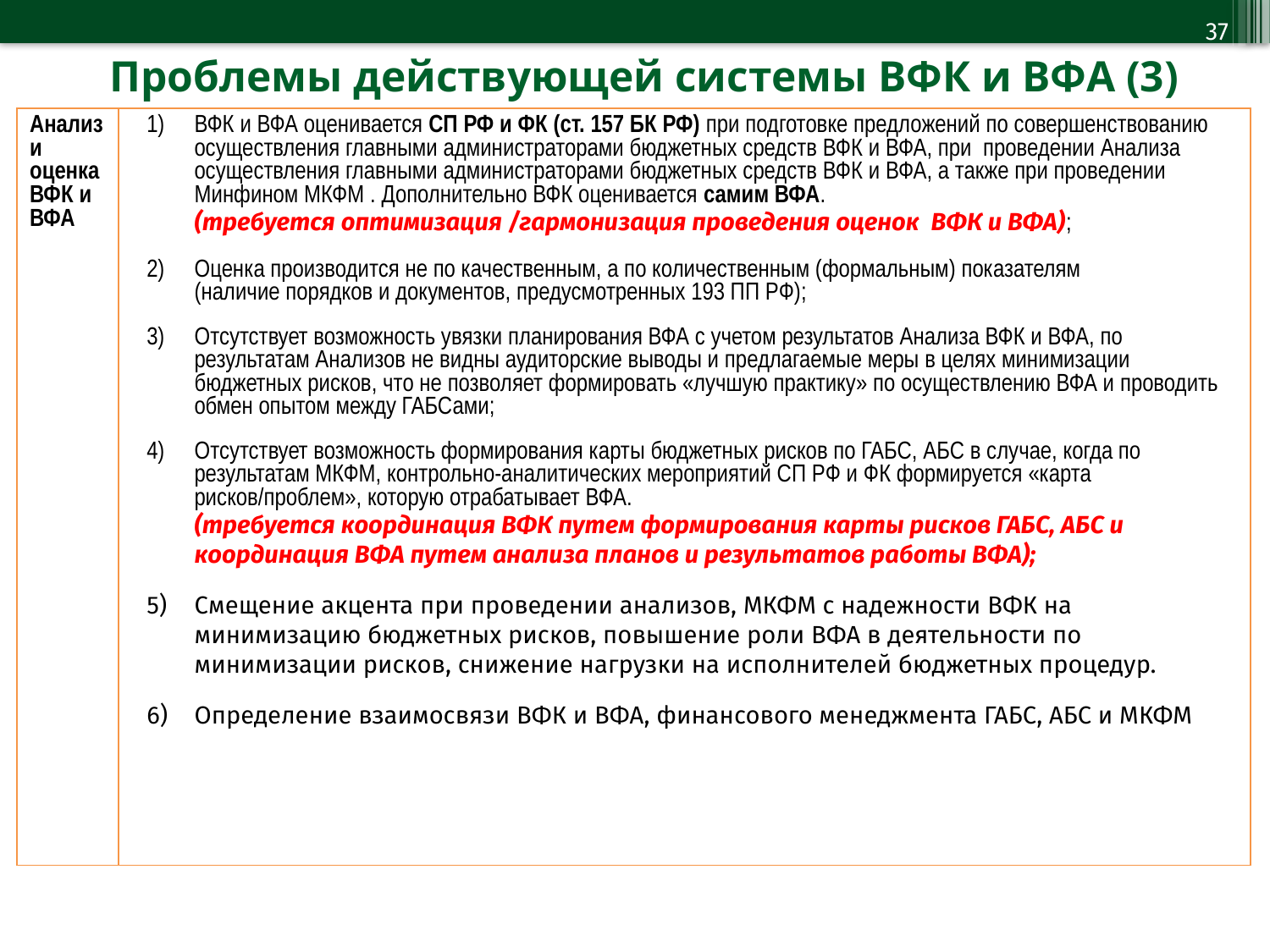

37
Проблемы действующей системы ВФК и ВФА (3)
| Анализ и оценка ВФК и ВФА | ВФК и ВФА оценивается СП РФ и ФК (ст. 157 БК РФ) при подготовке предложений по совершенствованию осуществления главными администраторами бюджетных средств ВФК и ВФА, при проведении Анализа осуществления главными администраторами бюджетных средств ВФК и ВФА, а также при проведении Минфином МКФМ . Дополнительно ВФК оценивается самим ВФА. (требуется оптимизация /гармонизация проведения оценок ВФК и ВФА); Оценка производится не по качественным, а по количественным (формальным) показателям (наличие порядков и документов, предусмотренных 193 ПП РФ); Отсутствует возможность увязки планирования ВФА с учетом результатов Анализа ВФК и ВФА, по результатам Анализов не видны аудиторские выводы и предлагаемые меры в целях минимизации бюджетных рисков, что не позволяет формировать «лучшую практику» по осуществлению ВФА и проводить обмен опытом между ГАБСами; Отсутствует возможность формирования карты бюджетных рисков по ГАБС, АБС в случае, когда по результатам МКФМ, контрольно-аналитических мероприятий СП РФ и ФК формируется «карта рисков/проблем», которую отрабатывает ВФА. (требуется координация ВФК путем формирования карты рисков ГАБС, АБС и координация ВФА путем анализа планов и результатов работы ВФА); Смещение акцента при проведении анализов, МКФМ с надежности ВФК на минимизацию бюджетных рисков, повышение роли ВФА в деятельности по минимизации рисков, снижение нагрузки на исполнителей бюджетных процедур. Определение взаимосвязи ВФК и ВФА, финансового менеджмента ГАБС, АБС и МКФМ |
| --- | --- |